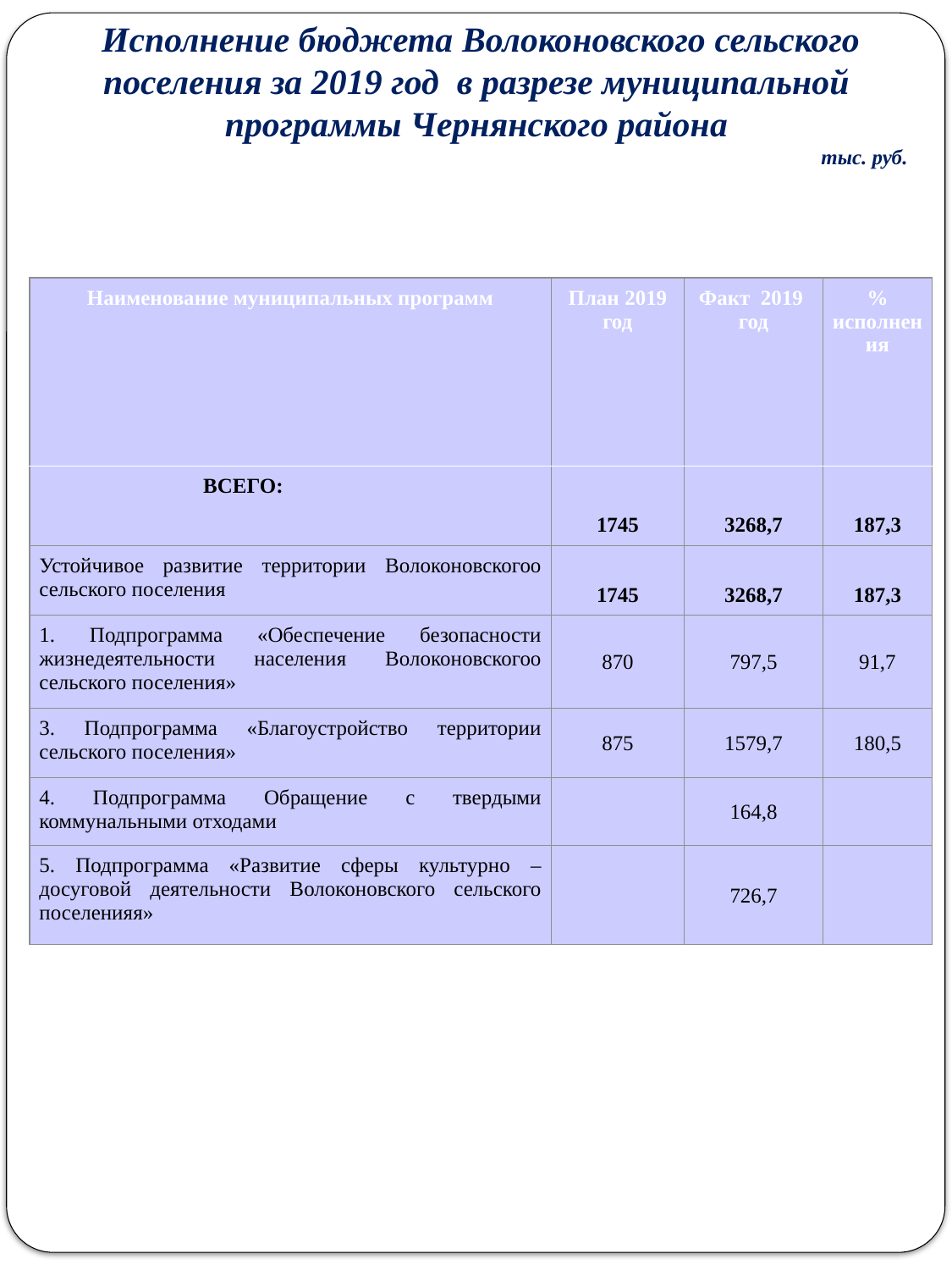

Исполнение бюджета Волоконовского сельского поселения за 2019 год  в разрезе муниципальной  программы Чернянского района
                                                                                                                                                 тыс. руб.
| Наименование муниципальных программ | План 2019 год | Факт 2019 год | % исполнения |
| --- | --- | --- | --- |
| ВСЕГО: | 1745 | 3268,7 | 187,3 |
| Устойчивое развитие территории Волоконовскогоо сельского поселения | 1745 | 3268,7 | 187,3 |
| 1. Подпрограмма «Обеспечение безопасности жизнедеятельности населения Волоконовскогоо сельского поселения» | 870 | 797,5 | 91,7 |
| 3. Подпрограмма «Благоустройство территории сельского поселения» | 875 | 1579,7 | 180,5 |
| 4. Подпрограмма Обращение с твердыми коммунальными отходами |  | 164,8 |  |
| 5. Подпрограмма «Развитие сферы культурно – досуговой деятельности Волоконовского сельского поселенияя» |  | 726,7 |  |